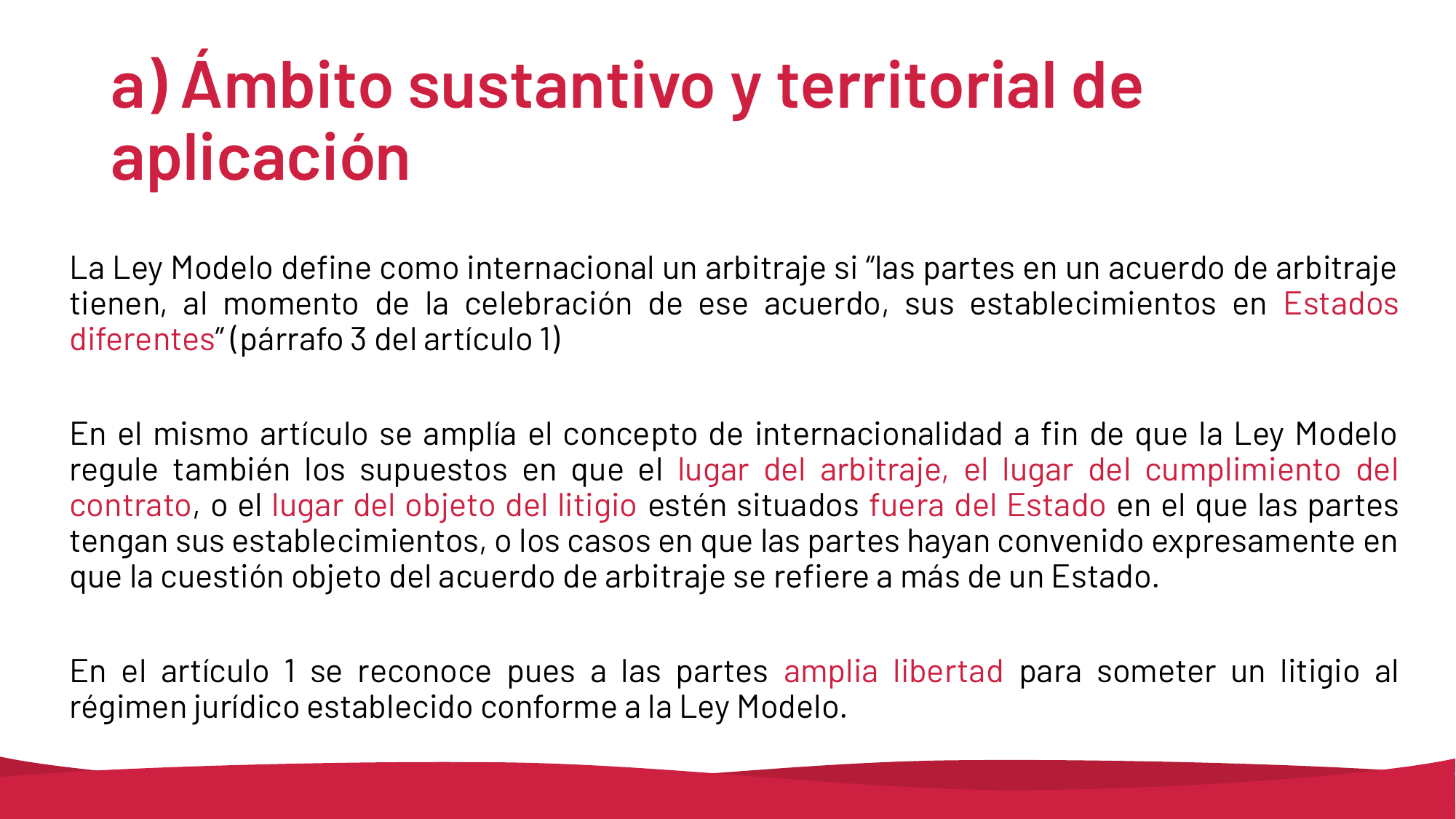

# a) Ámbito sustantivo y territorial de aplicación
La Ley Modelo define como internacional un arbitraje si “las partes en un acuerdo de arbitraje tienen, al momento de la celebración de ese acuerdo, sus establecimientos en Estados diferentes” (párrafo 3 del artículo 1)

En el mismo artículo se amplía el concepto de internacionalidad a fin de que la Ley Modelo regule también los supuestos en que el lugar del arbitraje, el lugar del cumplimiento del contrato, o el lugar del objeto del litigio estén situados fuera del Estado en el que las partes tengan sus establecimientos, o los casos en que las partes hayan convenido expresamente en que la cuestión objeto del acuerdo de arbitraje se refiere a más de un Estado.

En el artículo 1 se reconoce pues a las partes amplia libertad para someter un litigio al régimen jurídico establecido conforme a la Ley Modelo.